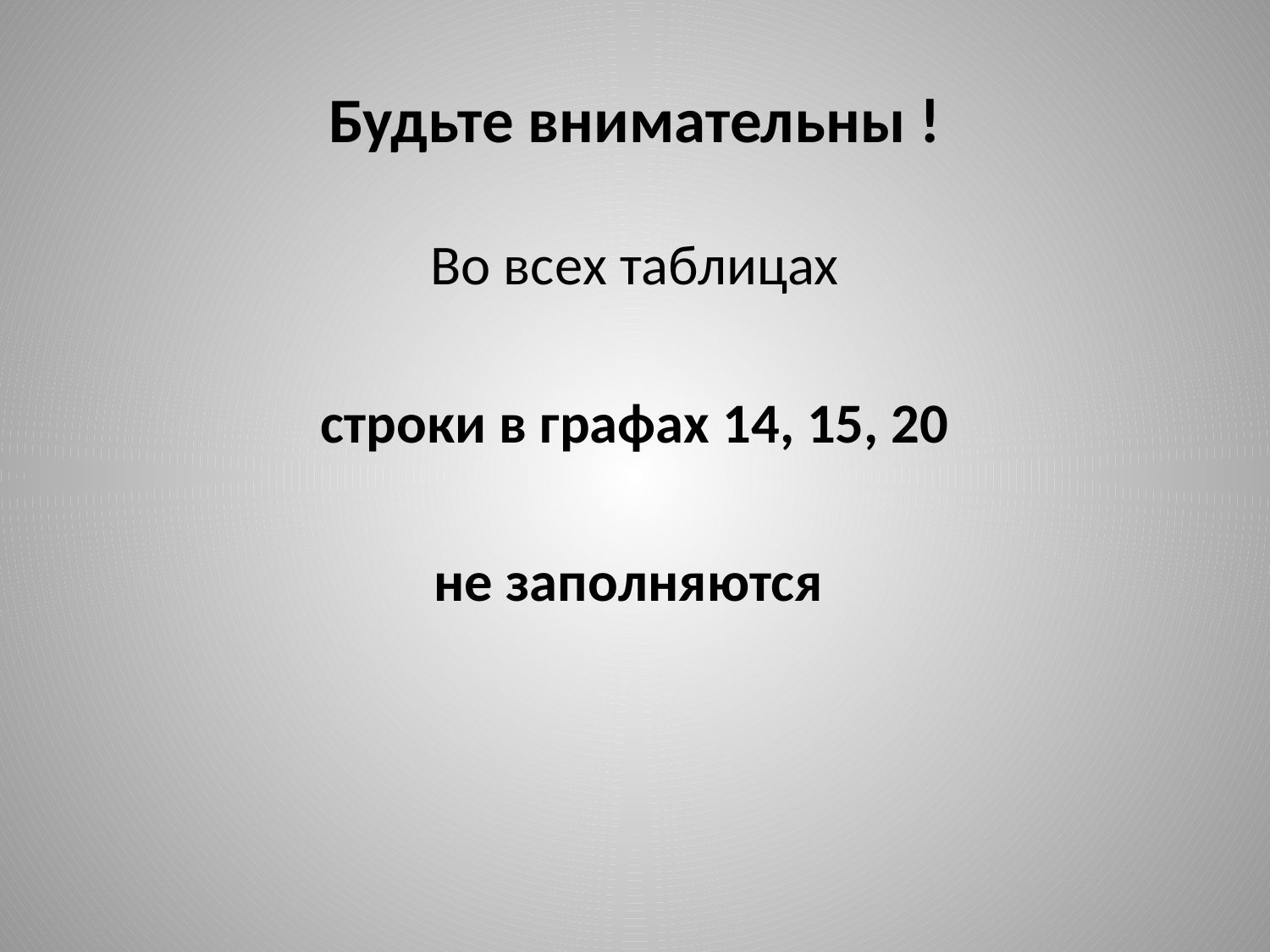

# Будьте внимательны !
Во всех таблицах

строки в графах 14, 15, 20

не заполняются